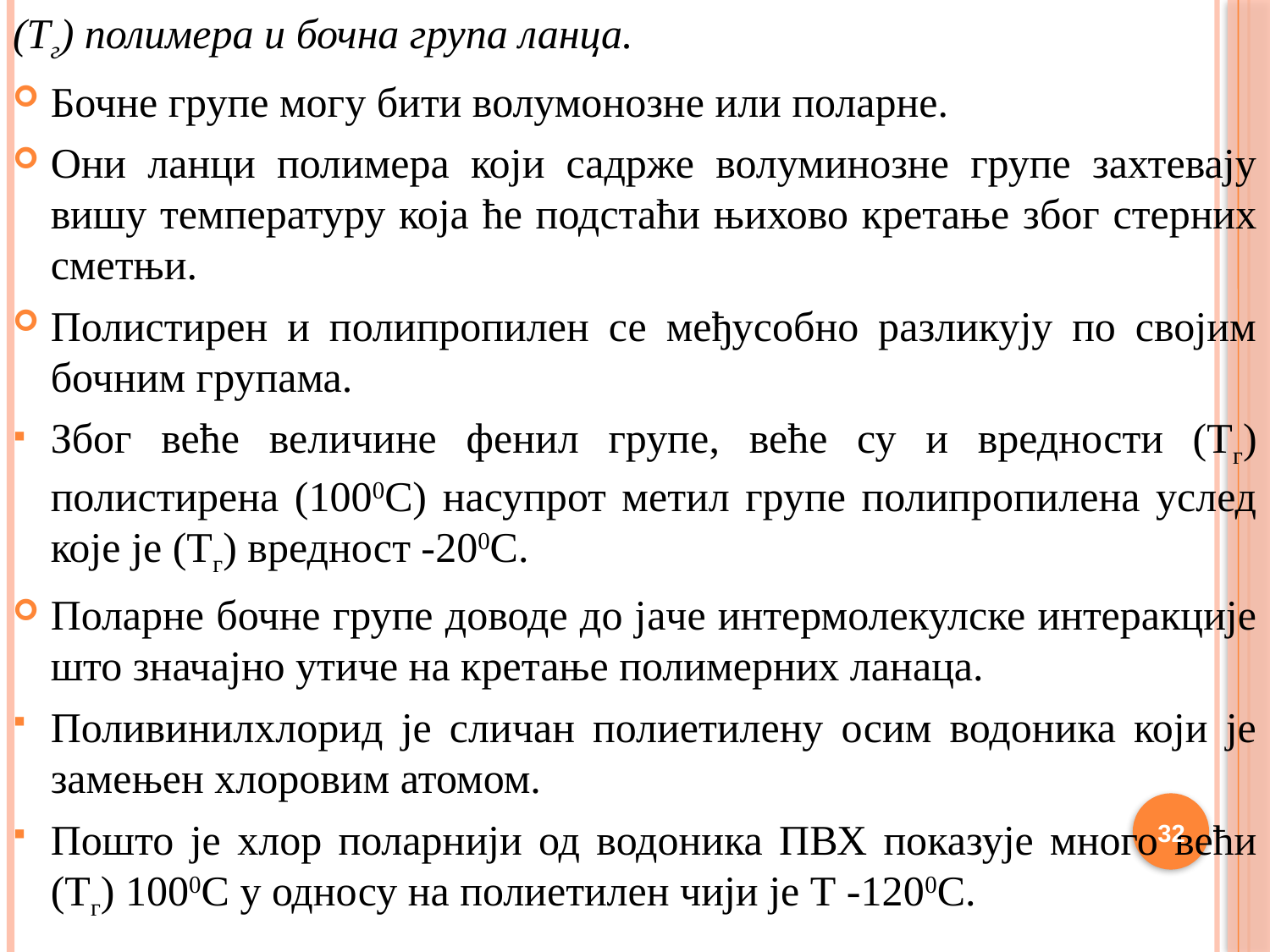

(Тг) полимера и бочна група ланца.
Бочне групе могу бити волумонозне или поларне.
Они ланци полимера који садрже волуминозне групе захтевају вишу температуру која ће подстаћи њихово кретање због стерних сметњи.
Полистирен и полипропилен се међусобно разликују по својим бочним групама.
Због веће величине фенил групе, веће су и вредности (Тг) полистирена (1000C) насупрот метил групе полипропилена услед које је (Тг) вредност -200C.
Поларне бочне групе доводе до јаче интермолекулске интеракције што значајно утиче на кретање полимерних ланаца.
Поливинилхлорид је сличан полиетилену осим водоника који је замењен хлоровим атомом.
Пошто је хлор поларнији од водоника ПВХ показује много већи (Тг) 1000C у односу на полиетилен чији је Т -1200C.

32